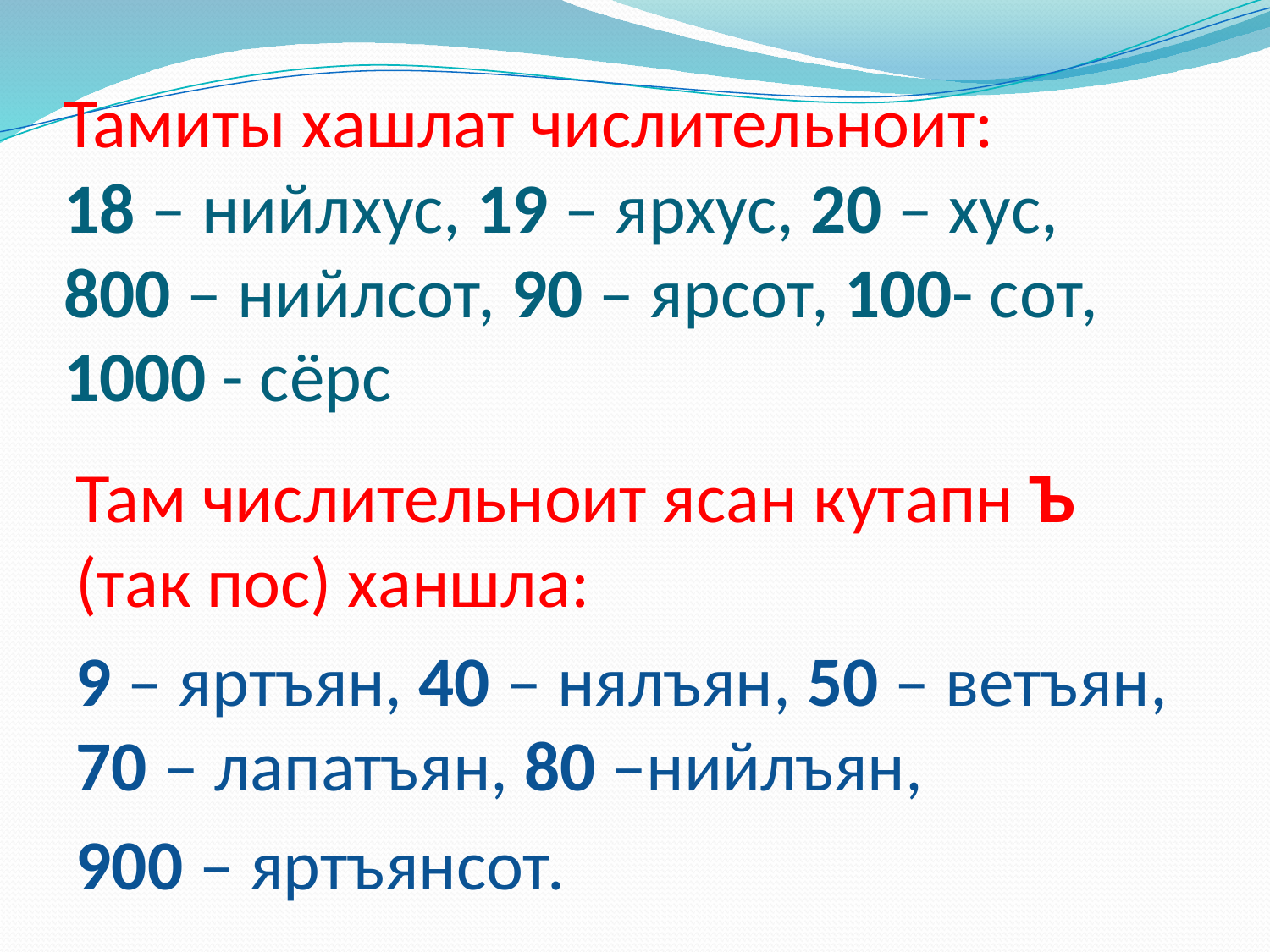

# Тамиты хашлат числительноит: 18 – нийлхус, 19 – ярхус, 20 – хус, 800 – нийлсот, 90 – ярсот, 100- сот, 1000 - сёрс
Там числительноит ясан кутапн Ъ (так пос) ханшла:
9 – яртъян, 40 – нялъян, 50 – ветъян, 70 – лапатъян, 80 –нийлъян,
900 – яртъянсот.